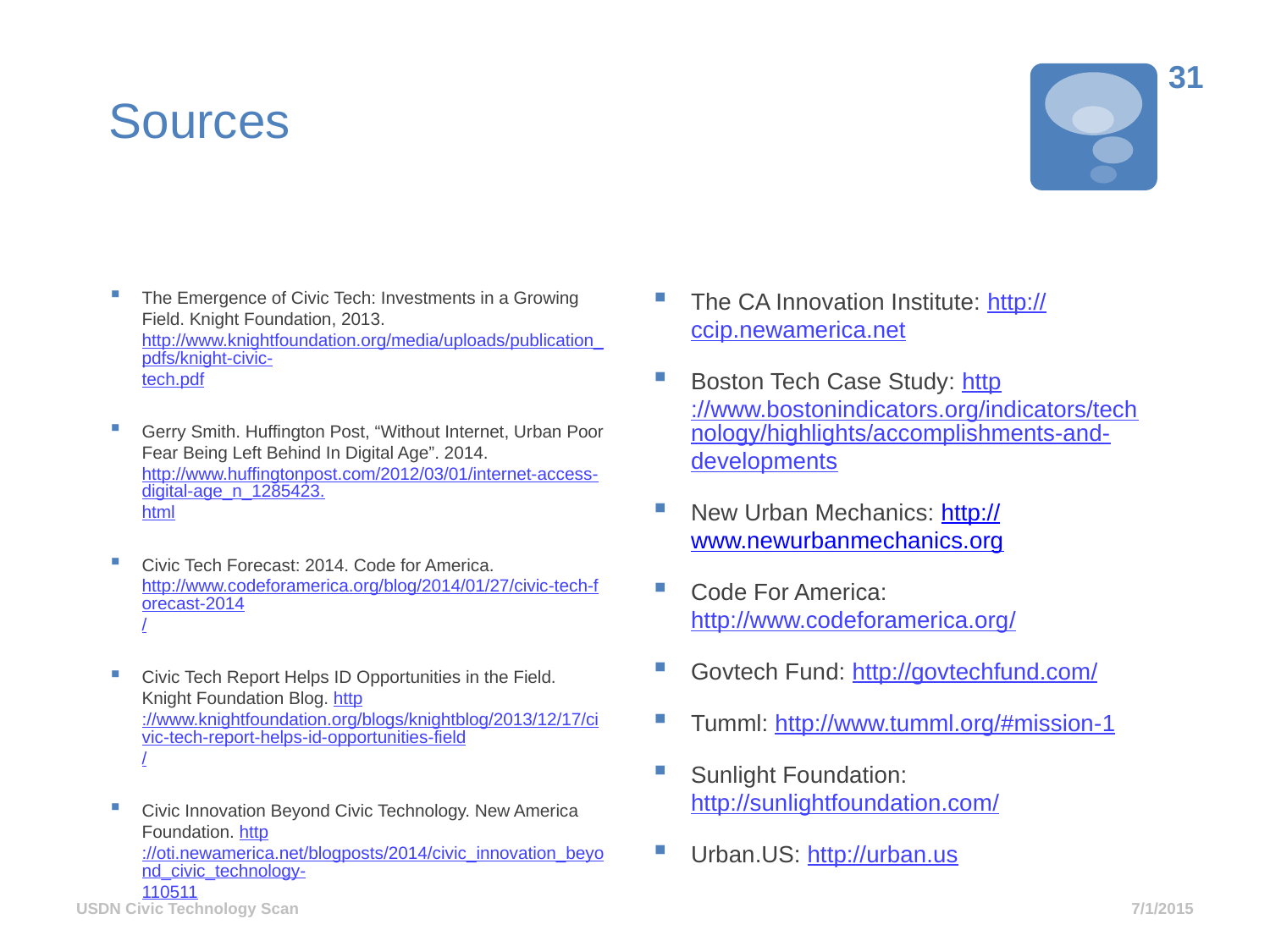

# Sources
31
Reports
Resources / Case Studies / Supporting Organizations
The CA Innovation Institute: http://ccip.newamerica.net
Boston Tech Case Study: http://www.bostonindicators.org/indicators/technology/highlights/accomplishments-and-developments
New Urban Mechanics: http://www.newurbanmechanics.org
Code For America: http://www.codeforamerica.org/
Govtech Fund: http://govtechfund.com/
Tumml: http://www.tumml.org/#mission-1
Sunlight Foundation: http://sunlightfoundation.com/
Urban.US: http://urban.us

The Emergence of Civic Tech: Investments in a Growing Field. Knight Foundation, 2013. http://www.knightfoundation.org/media/uploads/publication_pdfs/knight-civic-tech.pdf
Gerry Smith. Huffington Post, “Without Internet, Urban Poor Fear Being Left Behind In Digital Age”. 2014. http://www.huffingtonpost.com/2012/03/01/internet-access-digital-age_n_1285423.html
Civic Tech Forecast: 2014. Code for America. http://www.codeforamerica.org/blog/2014/01/27/civic-tech-forecast-2014/
Civic Tech Report Helps ID Opportunities in the Field. Knight Foundation Blog. http://www.knightfoundation.org/blogs/knightblog/2013/12/17/civic-tech-report-helps-id-opportunities-field/
Civic Innovation Beyond Civic Technology. New America Foundation. http://oti.newamerica.net/blogposts/2014/civic_innovation_beyond_civic_technology-110511

USDN Civic Technology Scan
7/1/2015